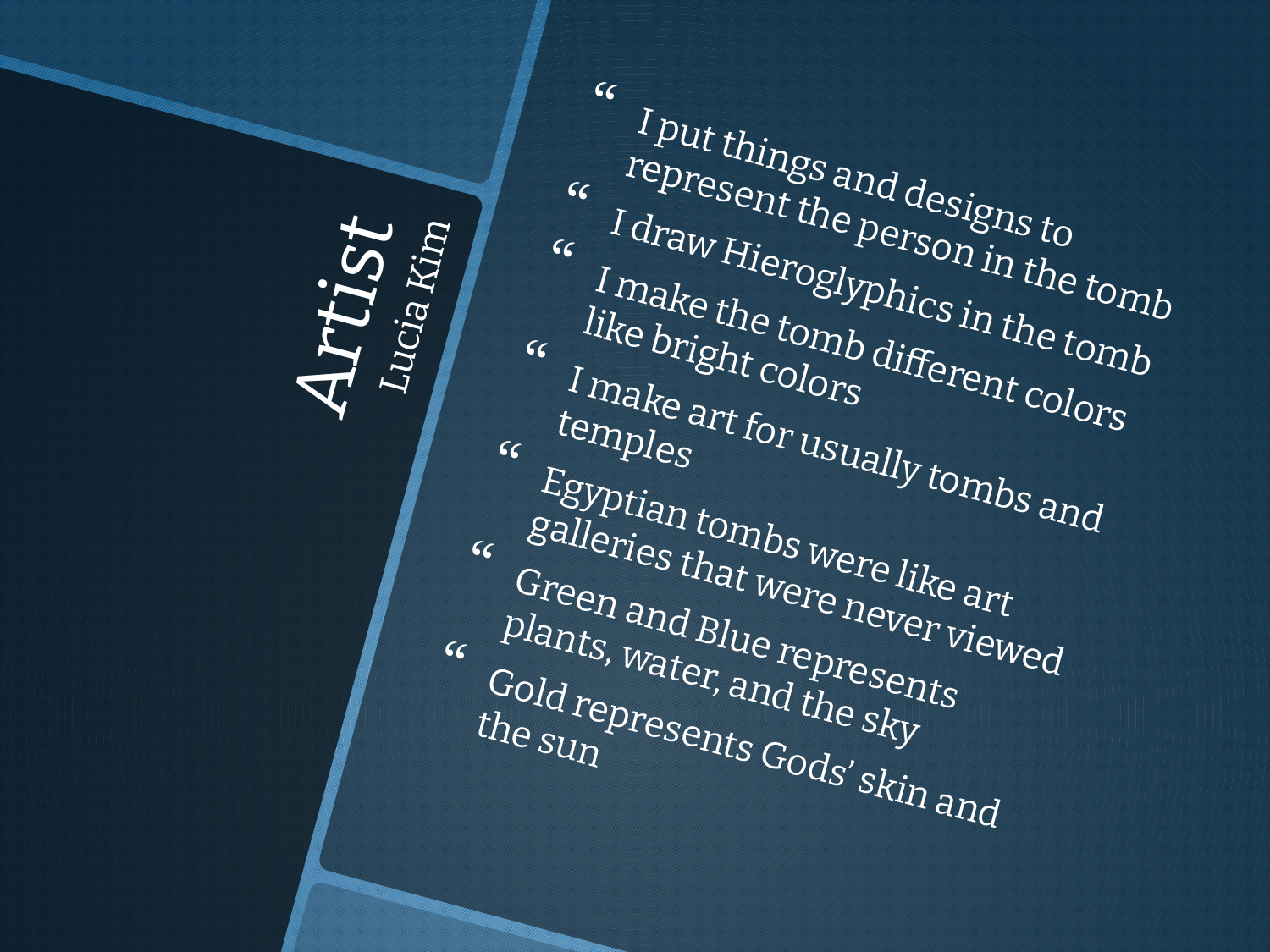

I put things and designs to represent the person in the tomb
I draw Hieroglyphics in the tomb
I make the tomb different colors like bright colors
I make art for usually tombs and temples
Egyptian tombs were like art galleries that were never viewed
Green and Blue represents plants, water, and the sky
Gold represents Gods’ skin and the sun
# Artist Lucia Kim